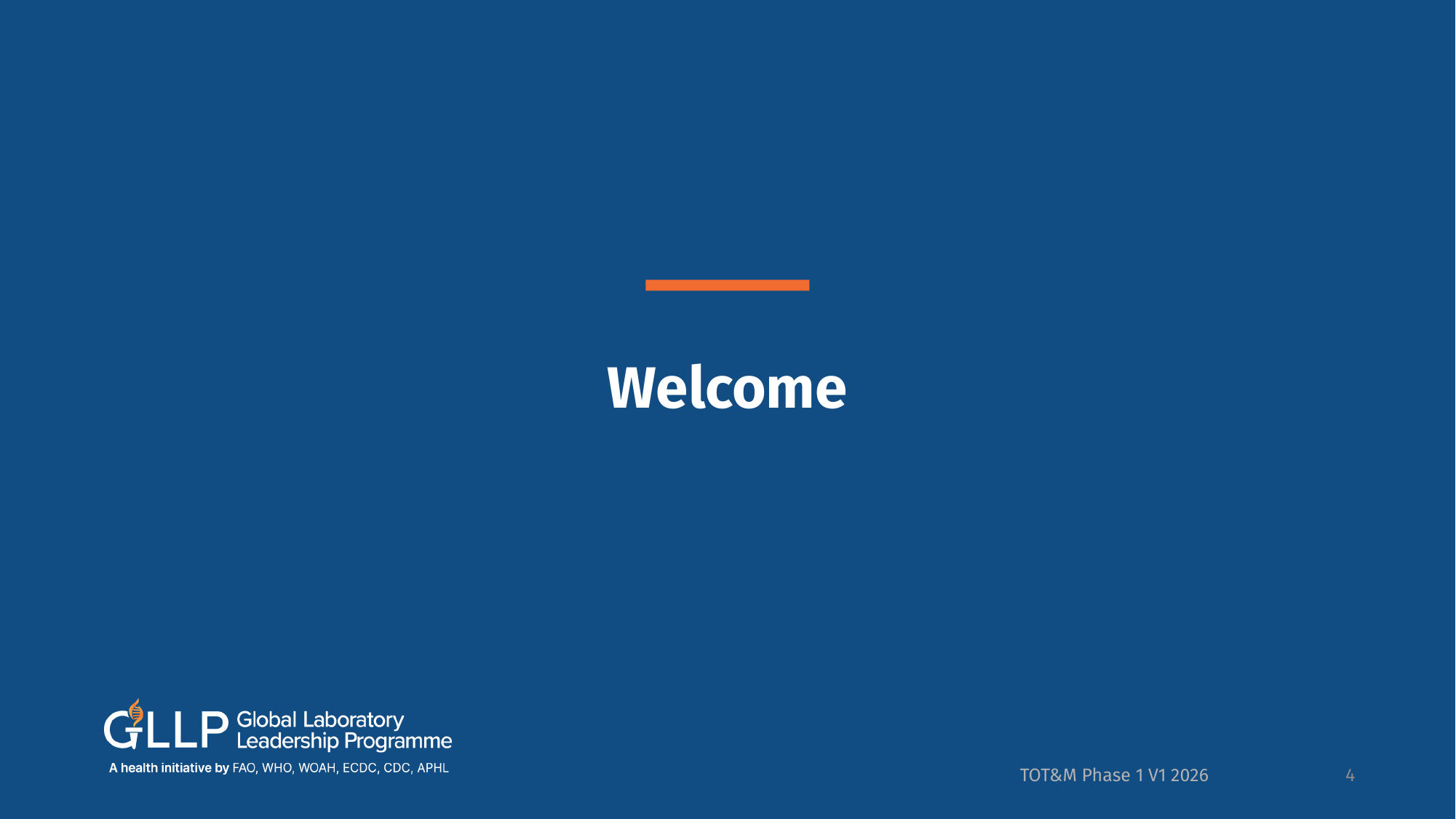

# Welcome
TOT&M Phase 1 V1 2026
4